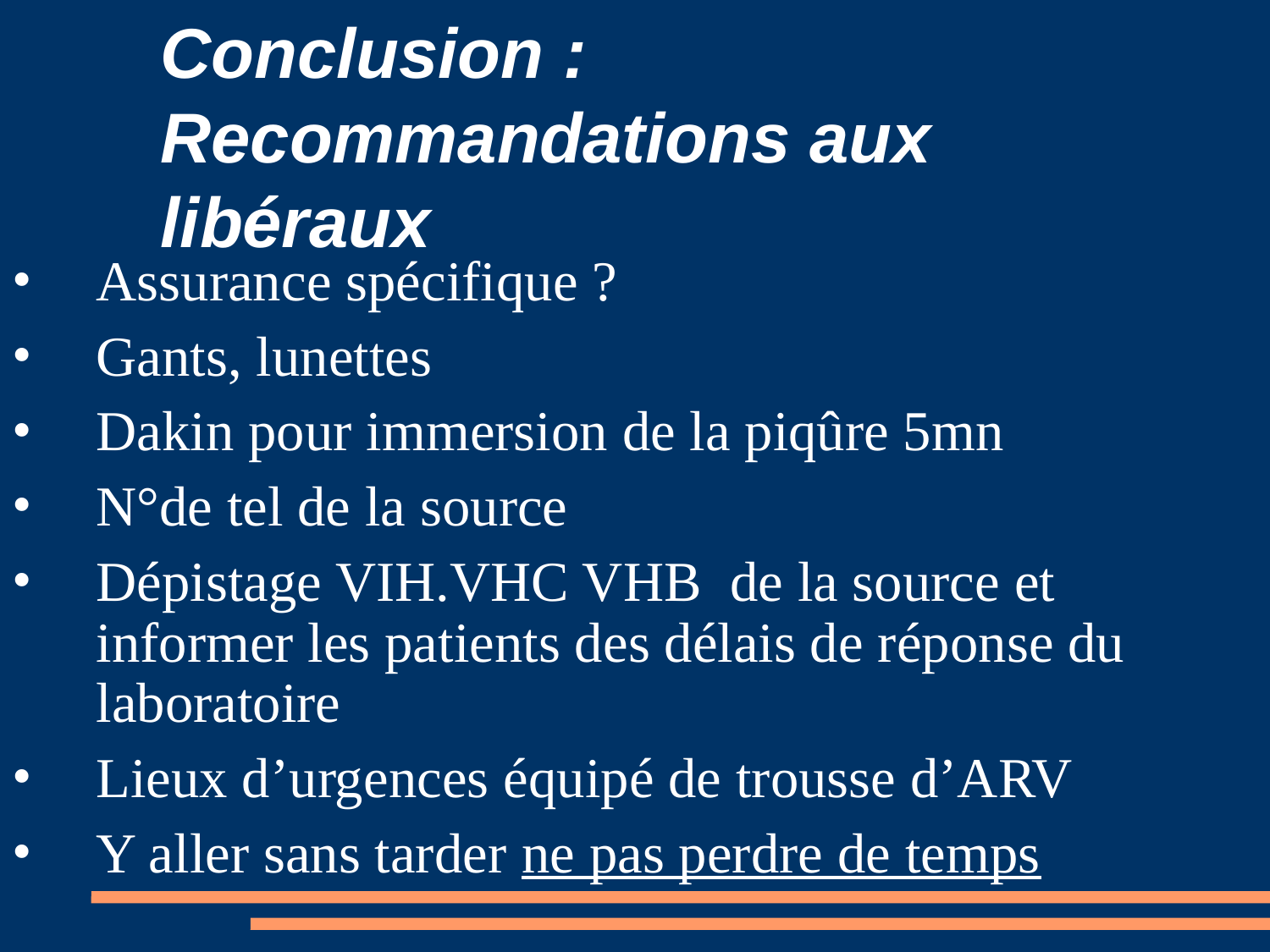

# Conclusion : Recommandations aux libéraux
Assurance spécifique ?
Gants, lunettes
Dakin pour immersion de la piqûre 5mn
N°de tel de la source
Dépistage VIH.VHC VHB  de la source et informer les patients des délais de réponse du laboratoire
Lieux d’urgences équipé de trousse d’ARV
Y aller sans tarder ne pas perdre de temps